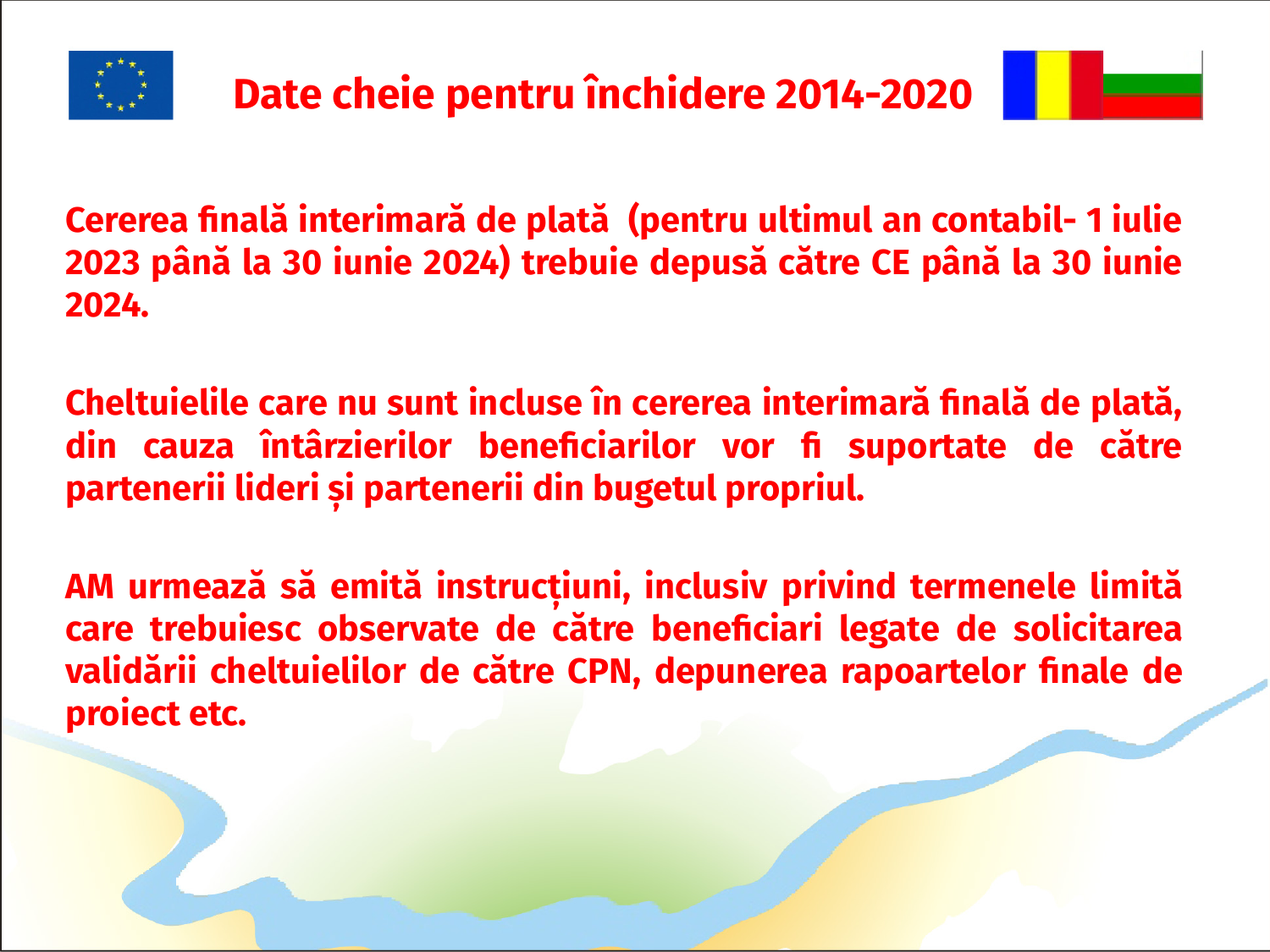

Date cheie pentru închidere 2014-2020

Cererea finală interimară de plată  (pentru ultimul an contabil- 1 iulie 2023 până la 30 iunie 2024) trebuie depusă către CE până la 30 iunie 2024.

Cheltuielile care nu sunt incluse în cererea interimară finală de plată, din cauza întârzierilor beneficiarilor vor fi suportate de către partenerii lideri și partenerii din bugetul propriul.

AM urmează să emită instrucțiuni, inclusiv privind termenele limită care trebuiesc observate de către beneficiari legate de solicitarea validării cheltuielilor de către CPN, depunerea rapoartelor finale de proiect etc.